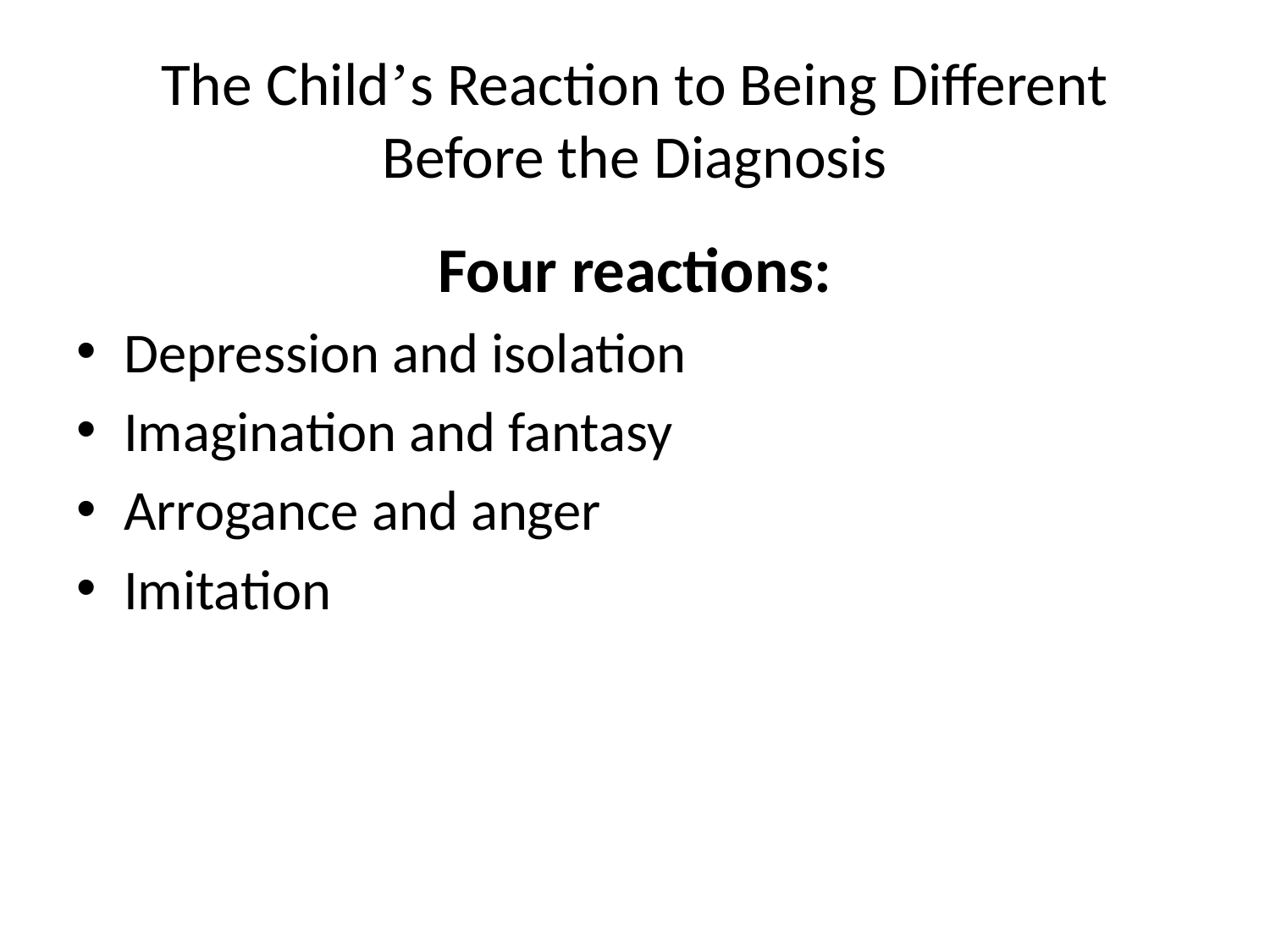

# The Child’s Reaction to Being Different Before the Diagnosis
Four reactions:
Depression and isolation
Imagination and fantasy
Arrogance and anger
Imitation